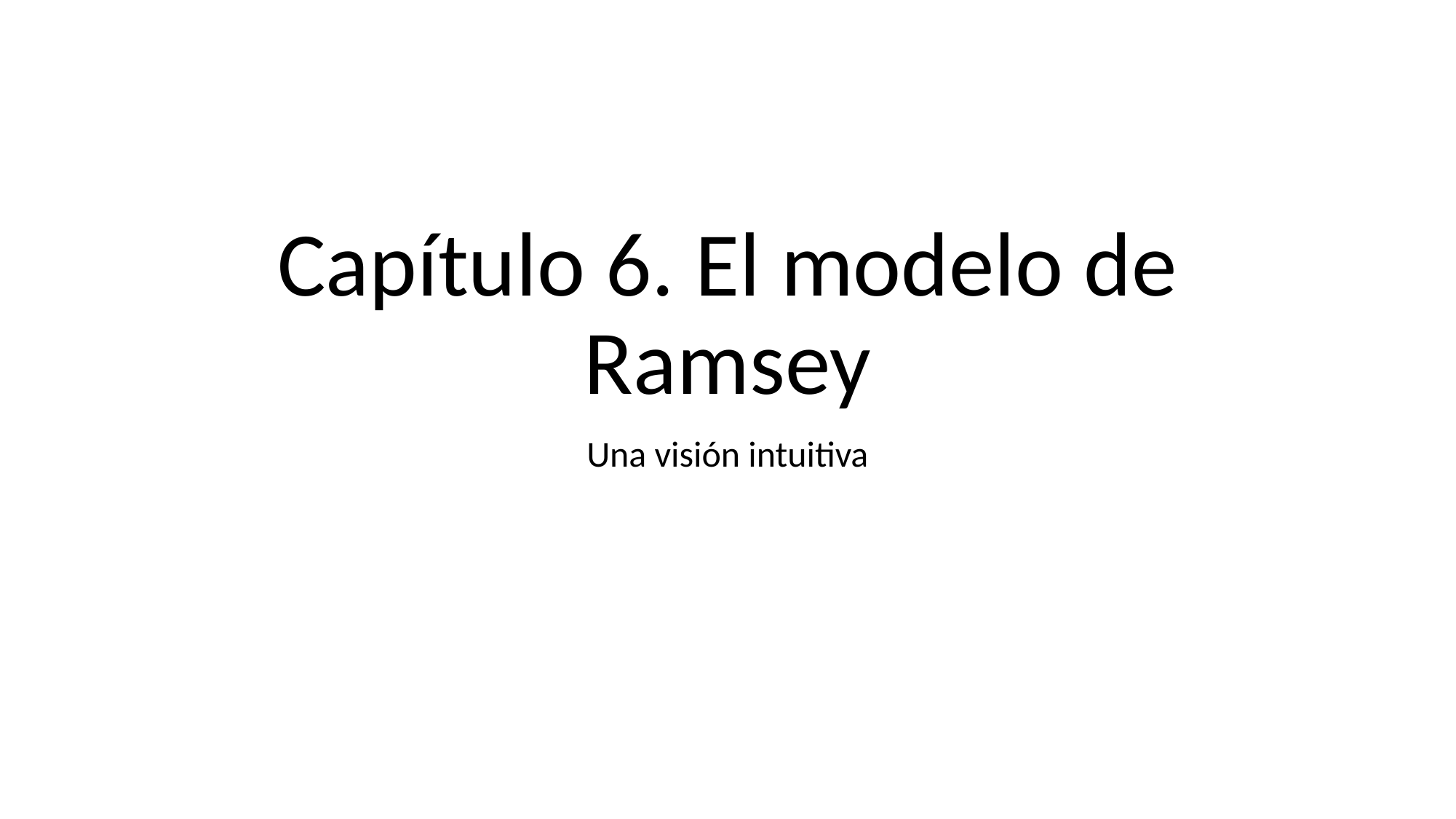

# Capítulo 6. El modelo de Ramsey
Una visión intuitiva